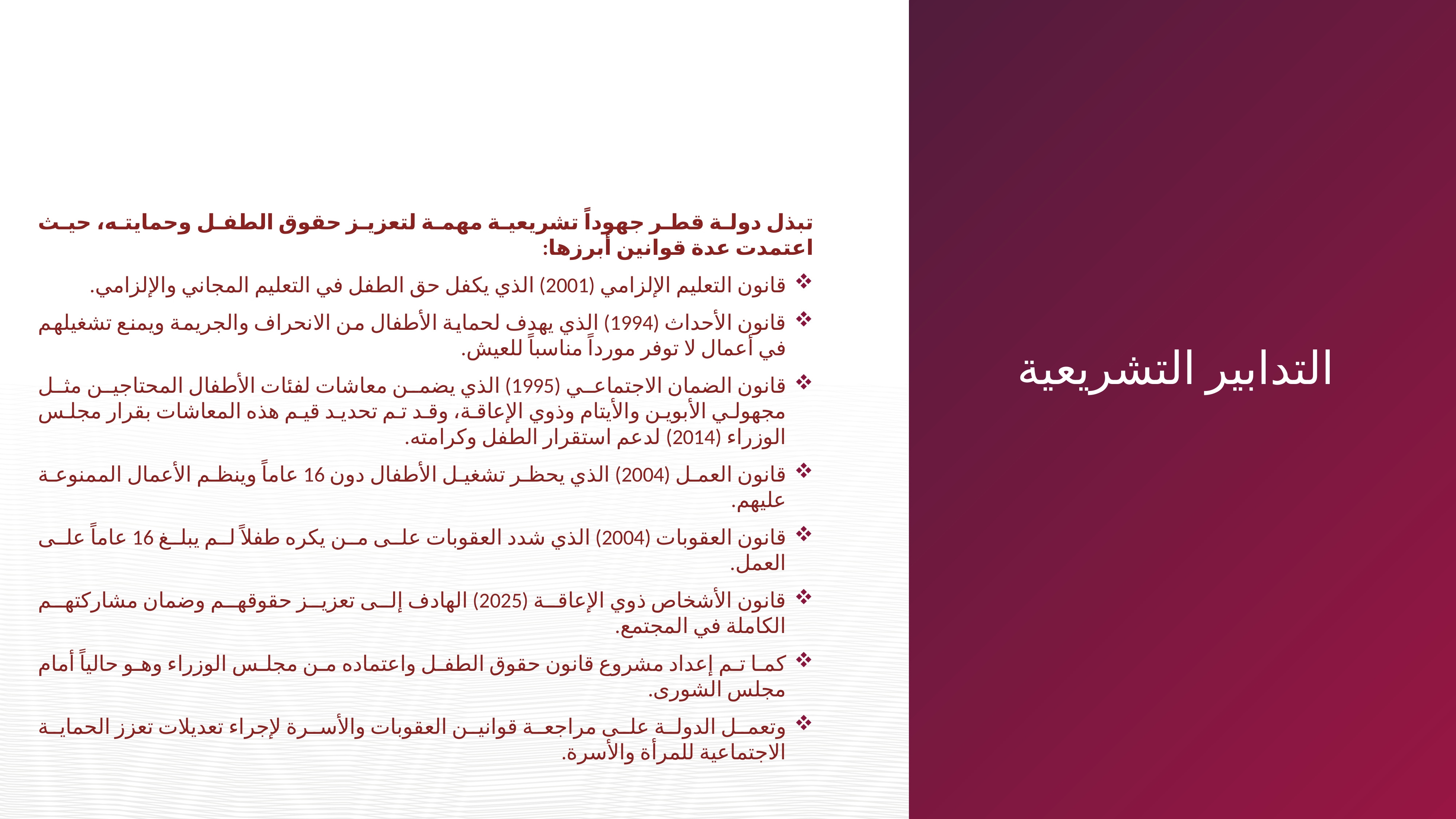

تبذل دولة قطر جهوداً تشريعية مهمة لتعزيز حقوق الطفل وحمايته، حيث اعتمدت عدة قوانين أبرزها:
قانون التعليم الإلزامي (2001) الذي يكفل حق الطفل في التعليم المجاني والإلزامي.
قانون الأحداث (1994) الذي يهدف لحماية الأطفال من الانحراف والجريمة ويمنع تشغيلهم في أعمال لا توفر مورداً مناسباً للعيش.
قانون الضمان الاجتماعي (1995) الذي يضمن معاشات لفئات الأطفال المحتاجين مثل مجهولي الأبوين والأيتام وذوي الإعاقة، وقد تم تحديد قيم هذه المعاشات بقرار مجلس الوزراء (2014) لدعم استقرار الطفل وكرامته.
قانون العمل (2004) الذي يحظر تشغيل الأطفال دون 16 عاماً وينظم الأعمال الممنوعة عليهم.
قانون العقوبات (2004) الذي شدد العقوبات على من يكره طفلاً لم يبلغ 16 عاماً على العمل.
قانون الأشخاص ذوي الإعاقة (2025) الهادف إلى تعزيز حقوقهم وضمان مشاركتهم الكاملة في المجتمع.
كما تم إعداد مشروع قانون حقوق الطفل واعتماده من مجلس الوزراء وهو حالياً أمام مجلس الشورى.
وتعمل الدولة على مراجعة قوانين العقوبات والأسرة لإجراء تعديلات تعزز الحماية الاجتماعية للمرأة والأسرة.
# التدابير التشريعية